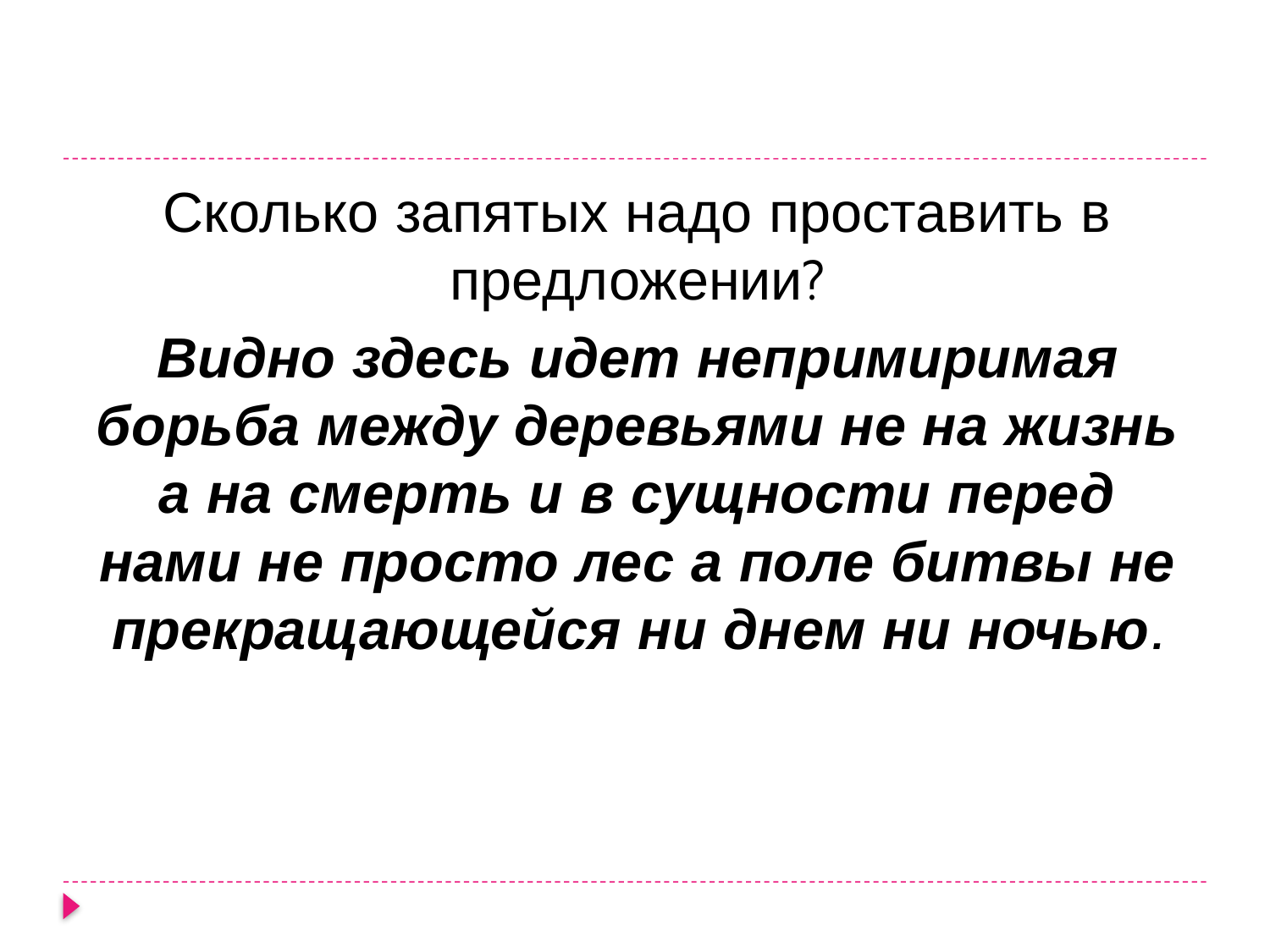

Сколько запятых надо проставить в предложении?
Видно здесь идет непримиримая борьба между деревьями не на жизнь а на смерть и в сущности перед нами не просто лес а поле битвы не прекращающейся ни днем ни ночью.